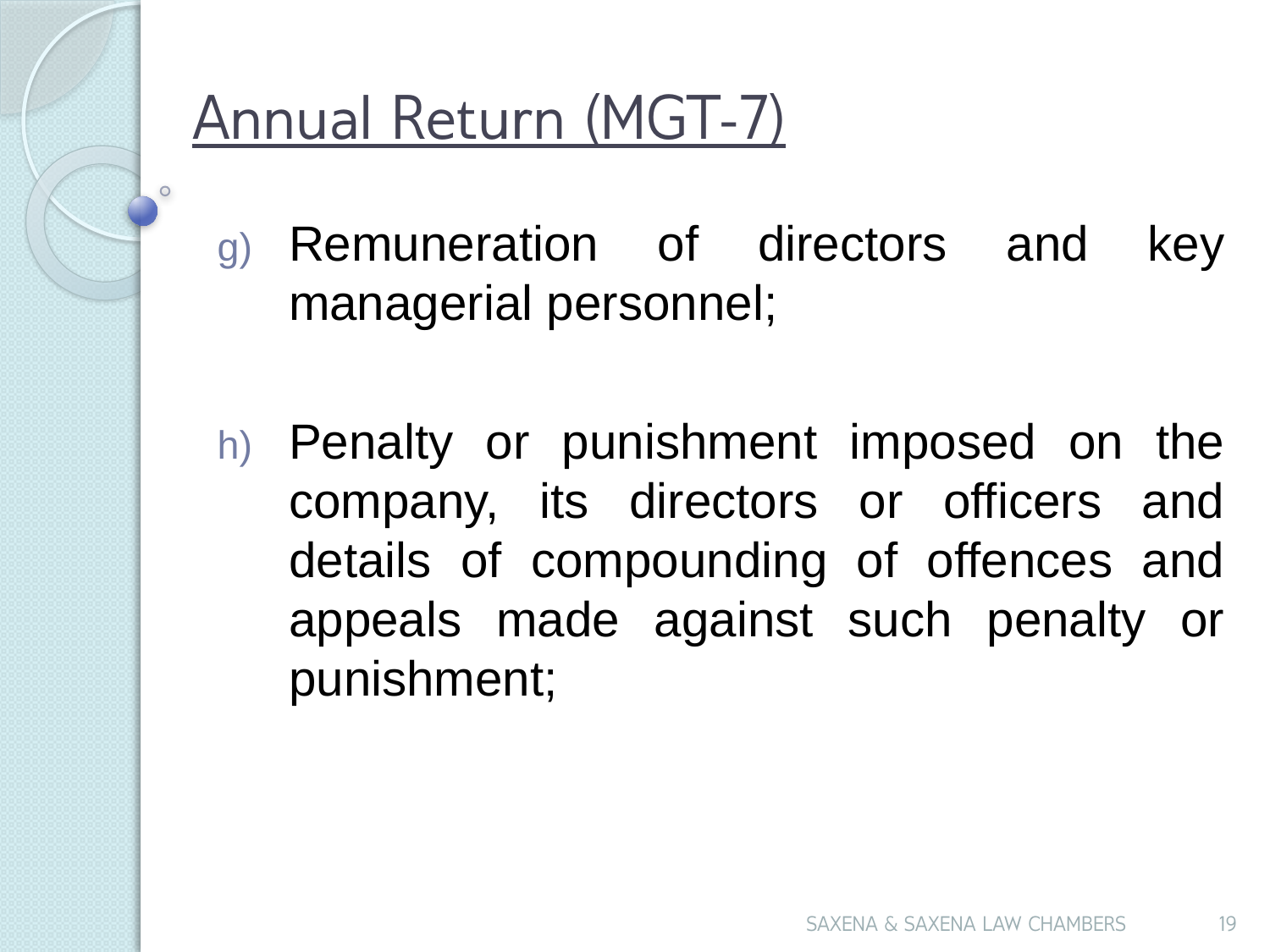

# Annual Return (MGT-7)
Remuneration of directors and key managerial personnel;

Penalty or punishment imposed on the company, its directors or officers and details of compounding of offences and appeals made against such penalty or punishment;

SAXENA & SAXENA LAW CHAMBERS
19